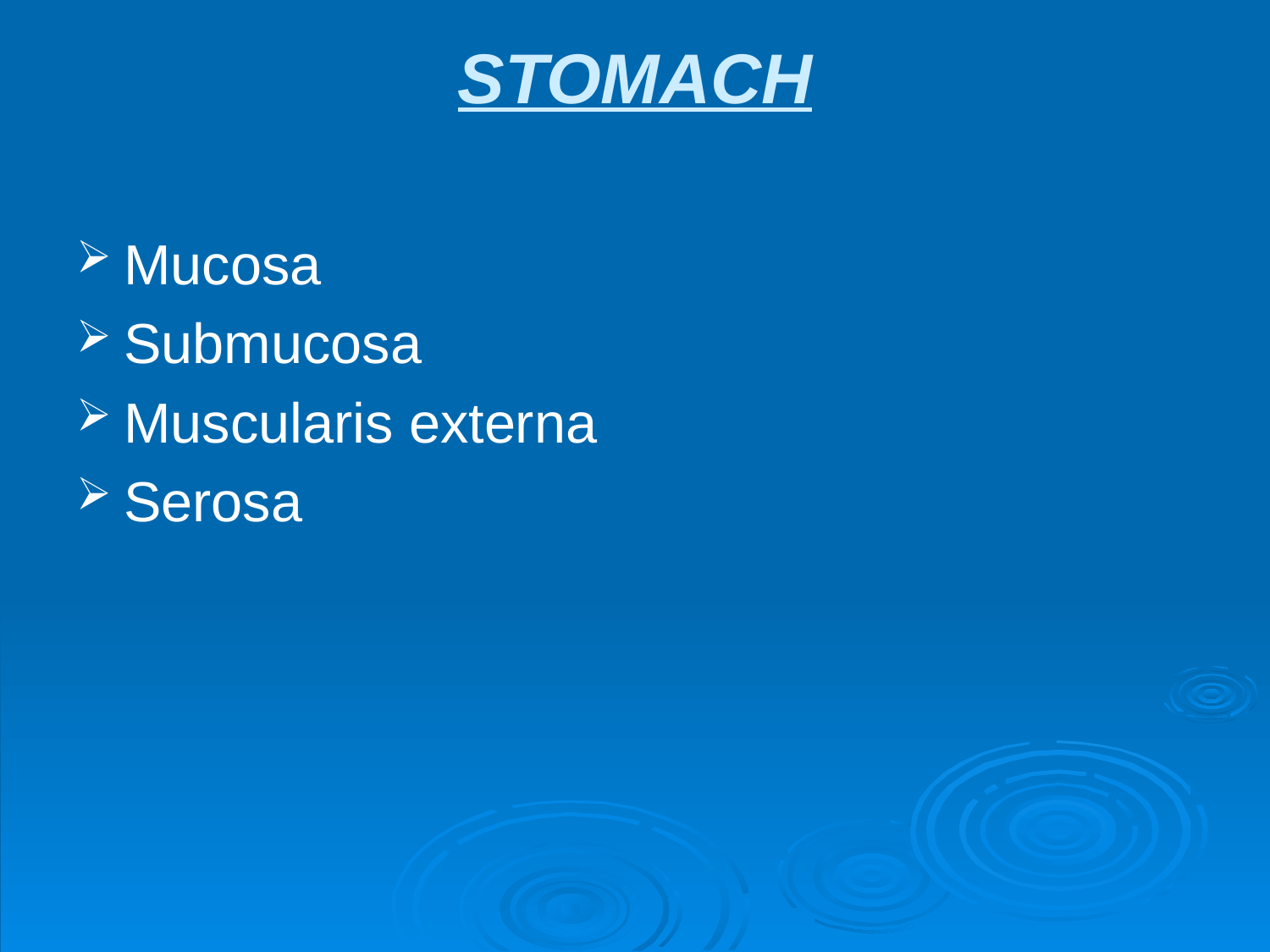

# STOMACH
Mucosa
Submucosa
Muscularis externa
Serosa